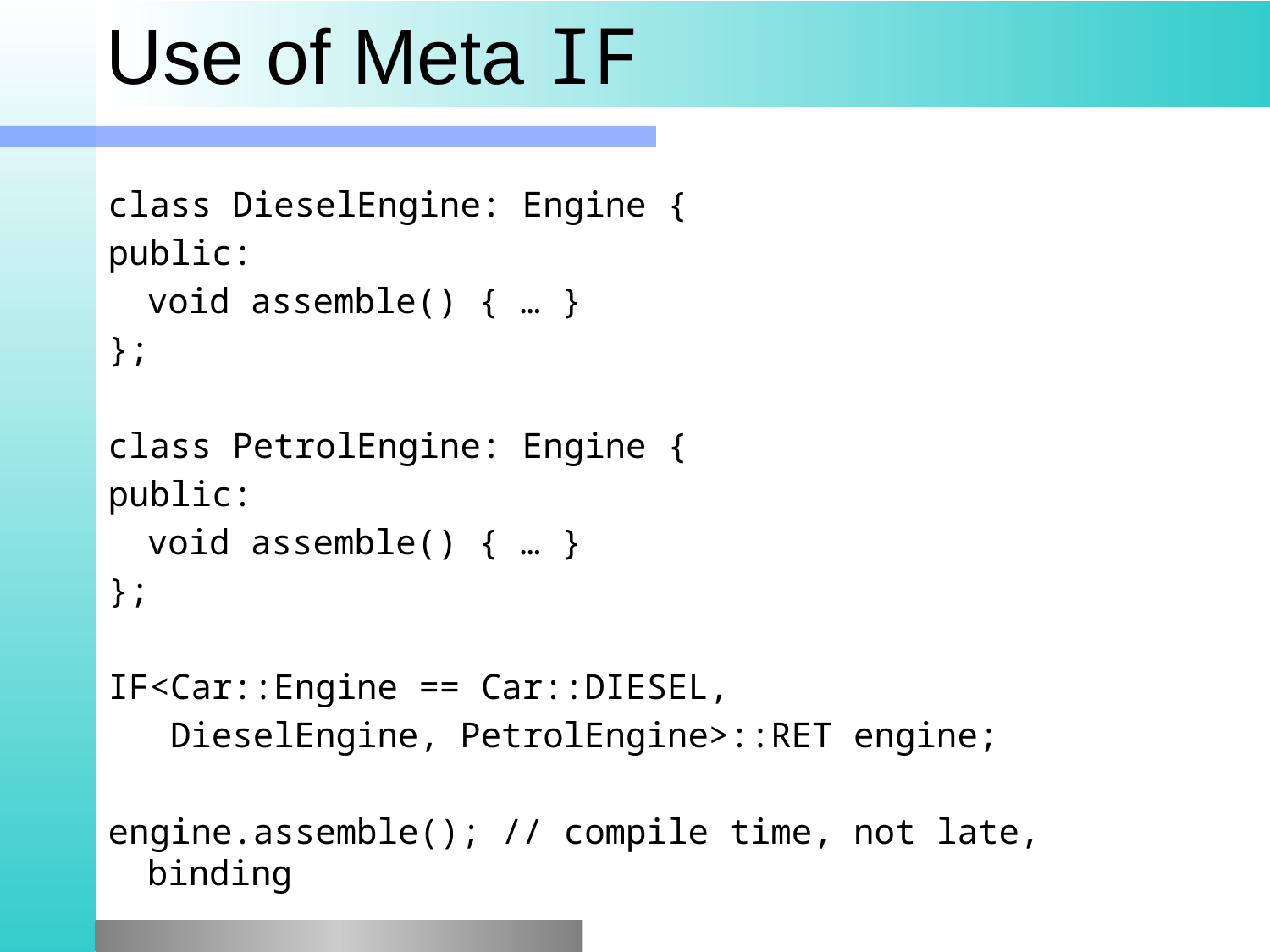

# Use of Meta IF
class DieselEngine: Engine {
public:
	void assemble() { … }
};

class PetrolEngine: Engine {
public:
	void assemble() { … }
};

IF<Car::Engine == Car::DIESEL,
   DieselEngine, PetrolEngine>::RET engine;

engine.assemble(); // compile time, not late, binding